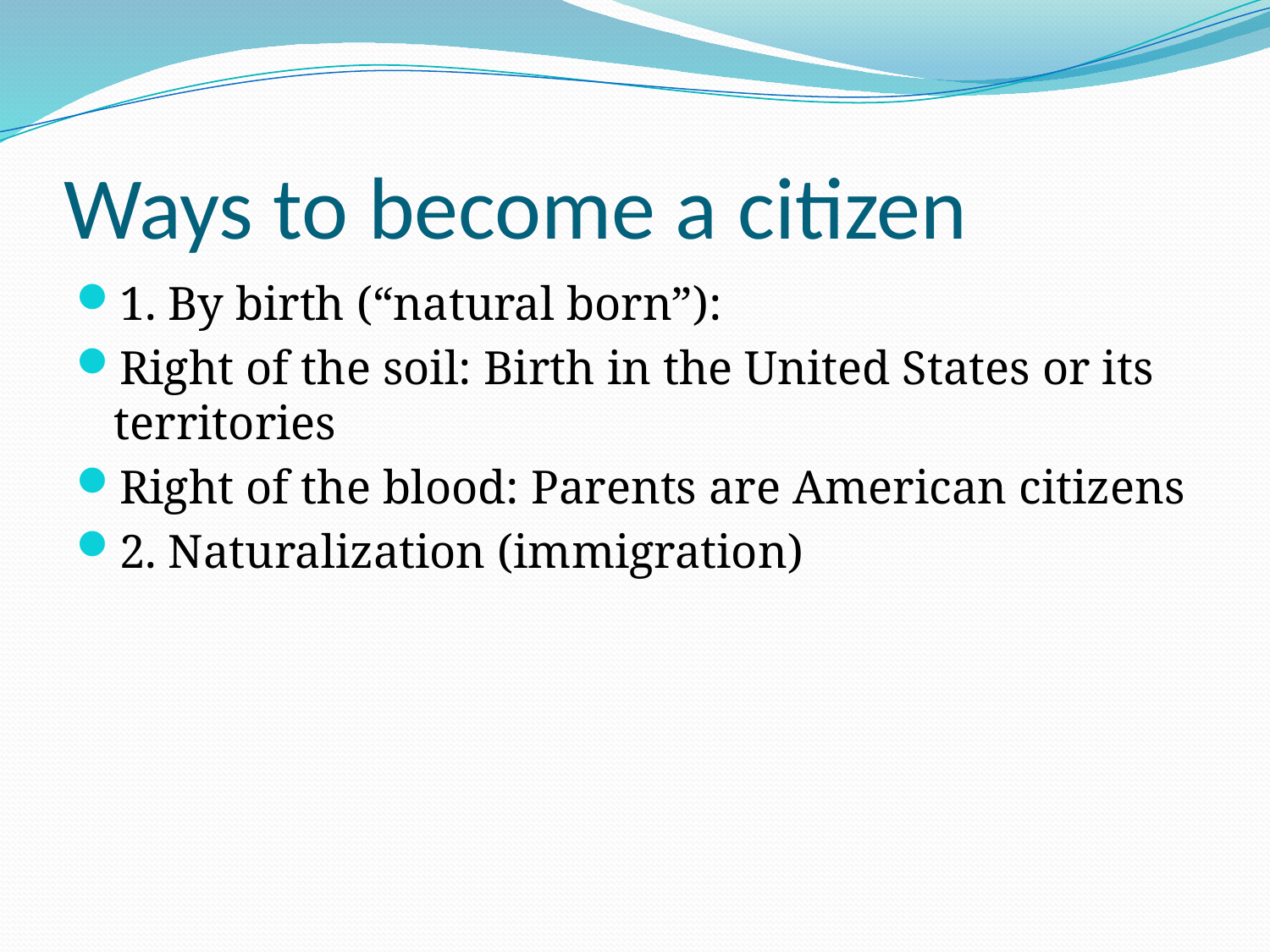

# Ways to become a citizen
1. By birth (“natural born”):
Right of the soil: Birth in the United States or its territories
Right of the blood: Parents are American citizens
2. Naturalization (immigration)